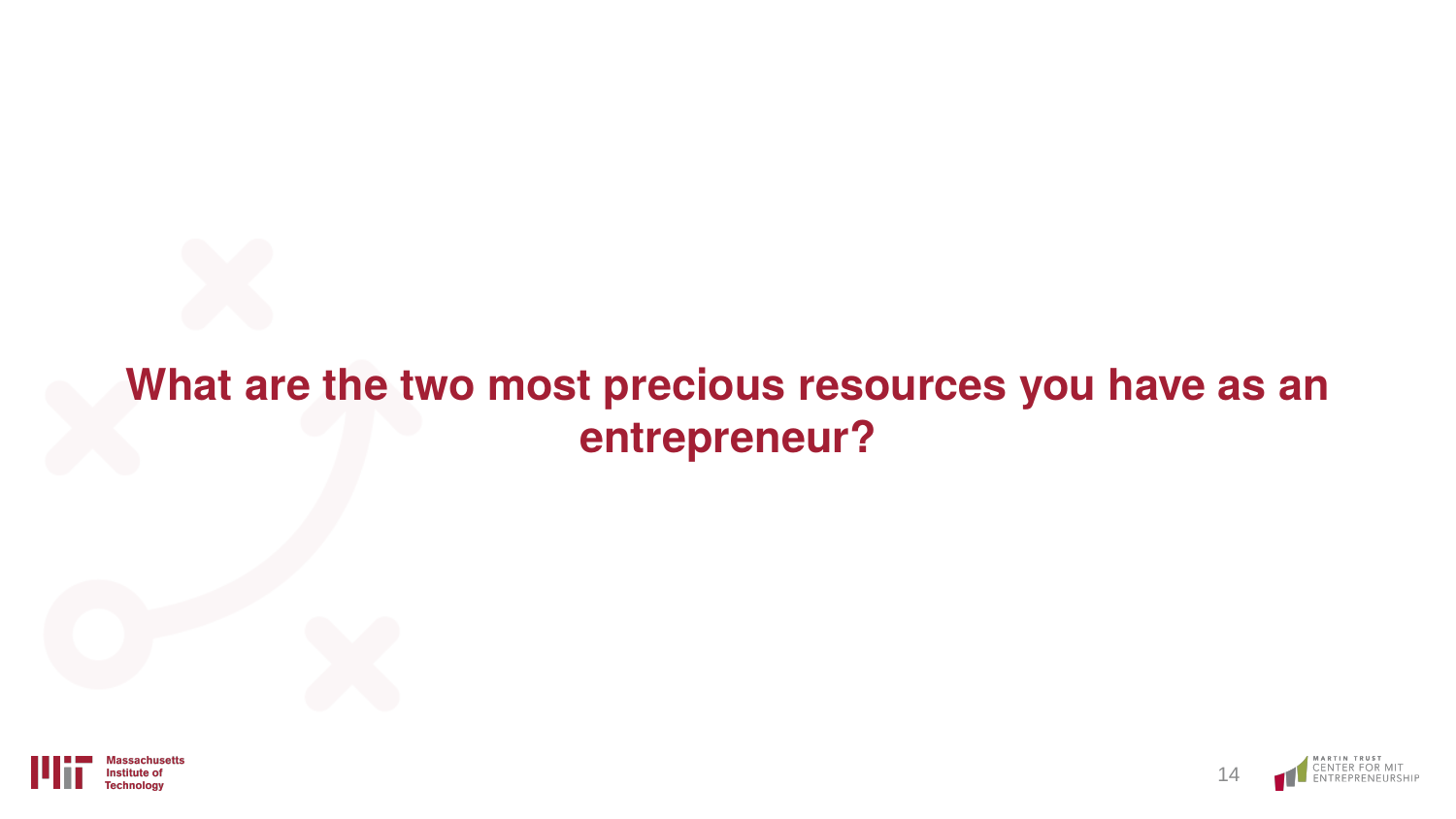

# What are the two most precious resources you have as an entrepreneur?
14